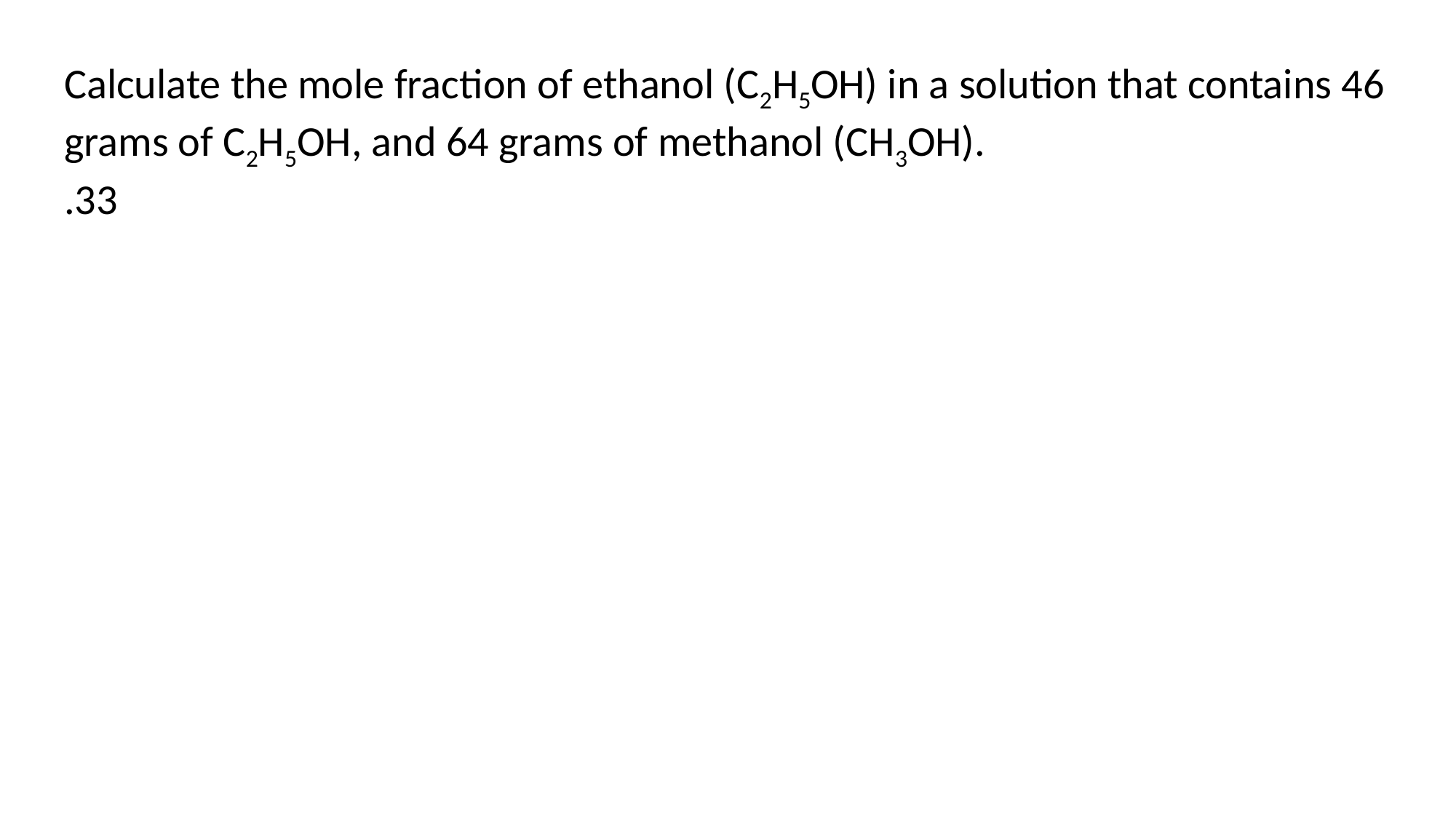

Calculate the mole fraction of ethanol (C2H5OH) in a solution that contains 46 grams of C2H5OH, and 64 grams of methanol (CH3OH).
.33